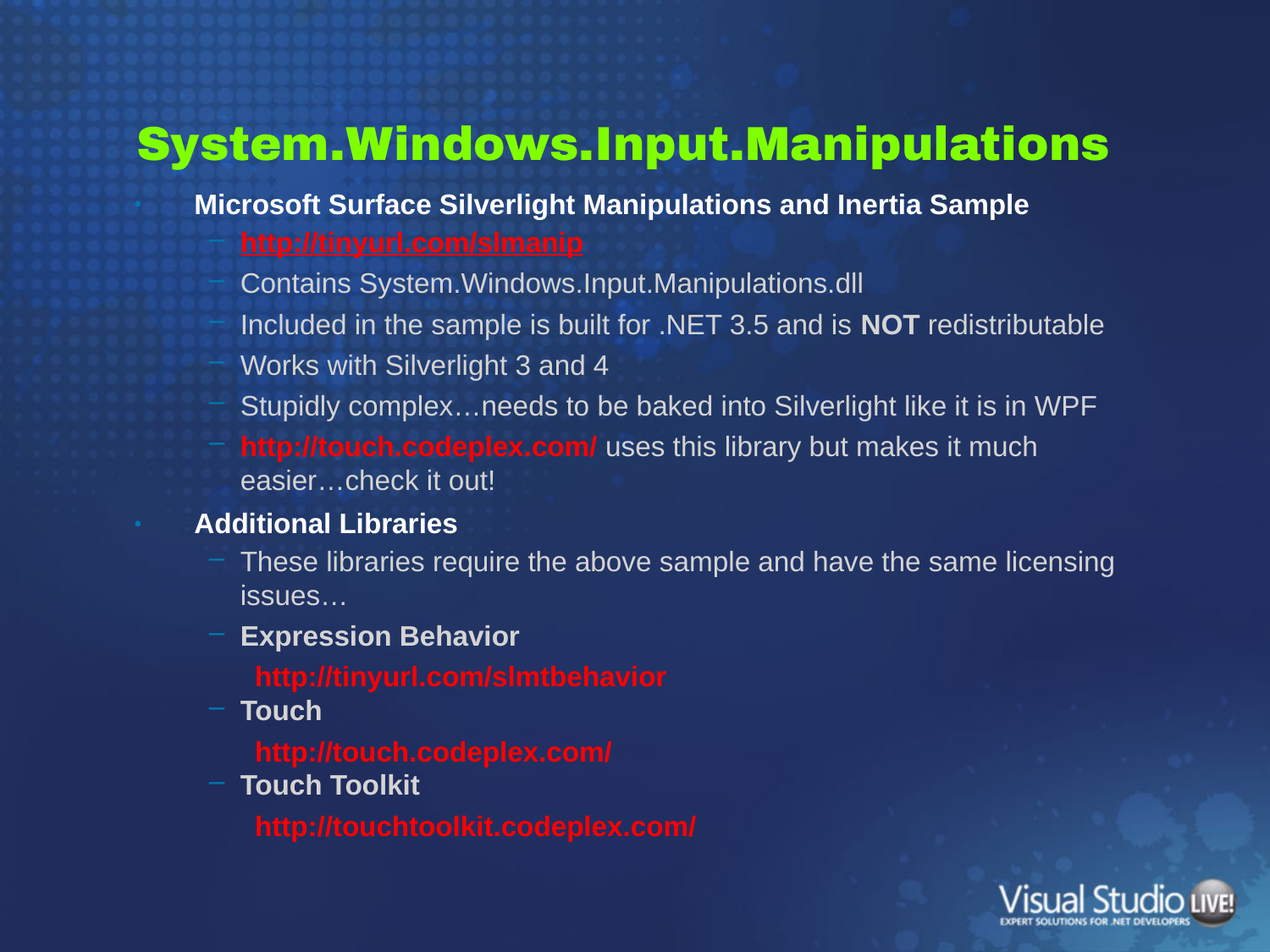

# System.Windows.Input.Manipulations
Microsoft Surface Silverlight Manipulations and Inertia Sample
http://tinyurl.com/slmanip
Contains System.Windows.Input.Manipulations.dll
Included in the sample is built for .NET 3.5 and is NOT redistributable
Works with Silverlight 3 and 4
Stupidly complex…needs to be baked into Silverlight like it is in WPF
http://touch.codeplex.com/ uses this library but makes it much easier…check it out!
Additional Libraries
These libraries require the above sample and have the same licensing issues…
Expression Behavior
http://tinyurl.com/slmtbehavior
Touch
http://touch.codeplex.com/
Touch Toolkit
http://touchtoolkit.codeplex.com/